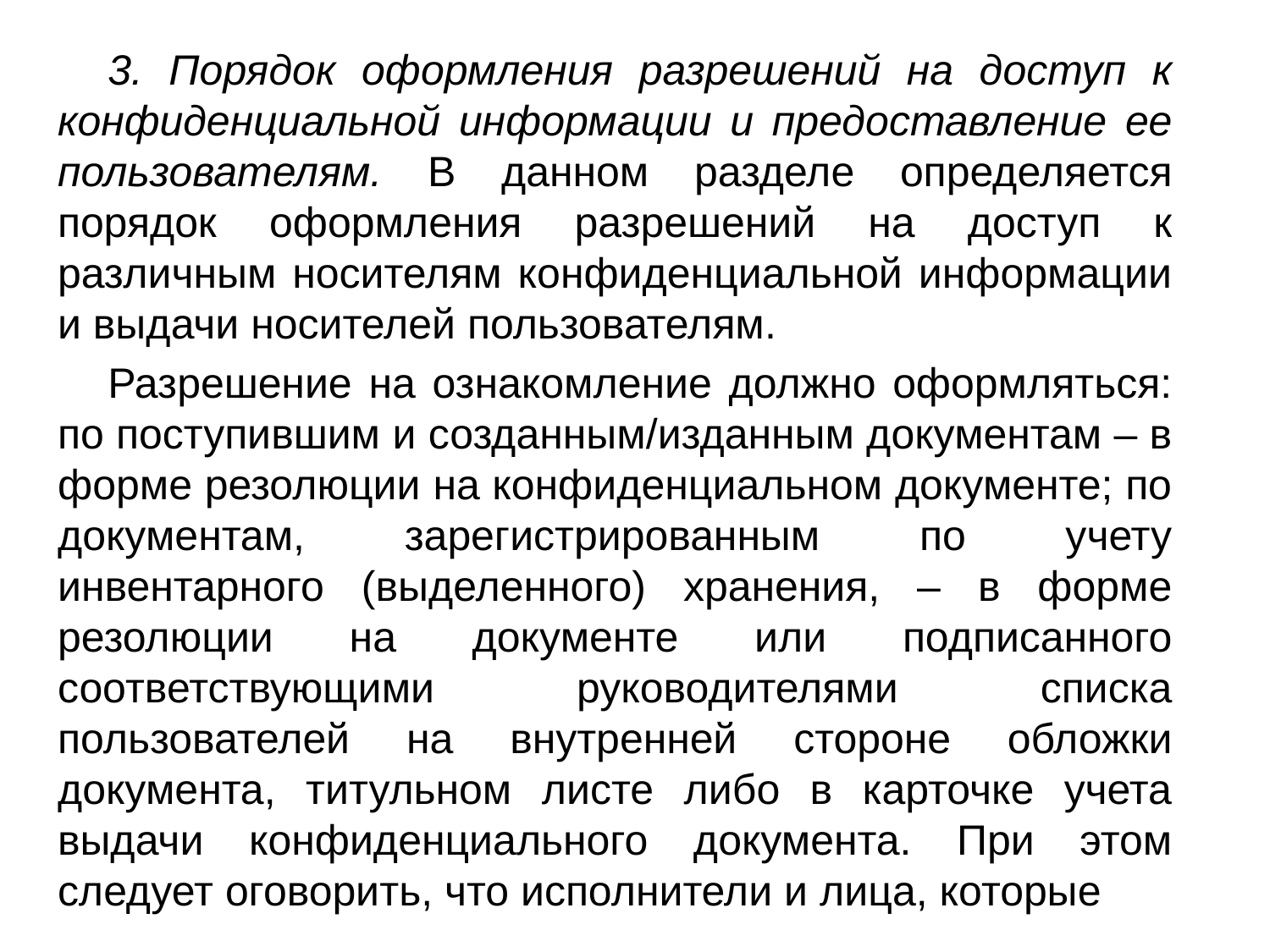

3. Порядок оформления разрешений на доступ к конфиденциальной информации и предоставление ее пользователям. В данном разделе определяется порядок оформления разрешений на доступ к различным носителям конфиденциальной информации и выдачи носителей пользователям.
Разрешение на ознакомление должно оформляться: по поступившим и созданным/изданным документам – в форме резолюции на конфиденциальном документе; по документам, зарегистрированным по учету инвентарного (выделенного) хранения, – в форме резолюции на документе или подписанного соответствующими руководителями списка пользователей на внутренней стороне обложки документа, титульном листе либо в карточке учета выдачи конфиденциального документа. При этом следует оговорить, что исполнители и лица, которые